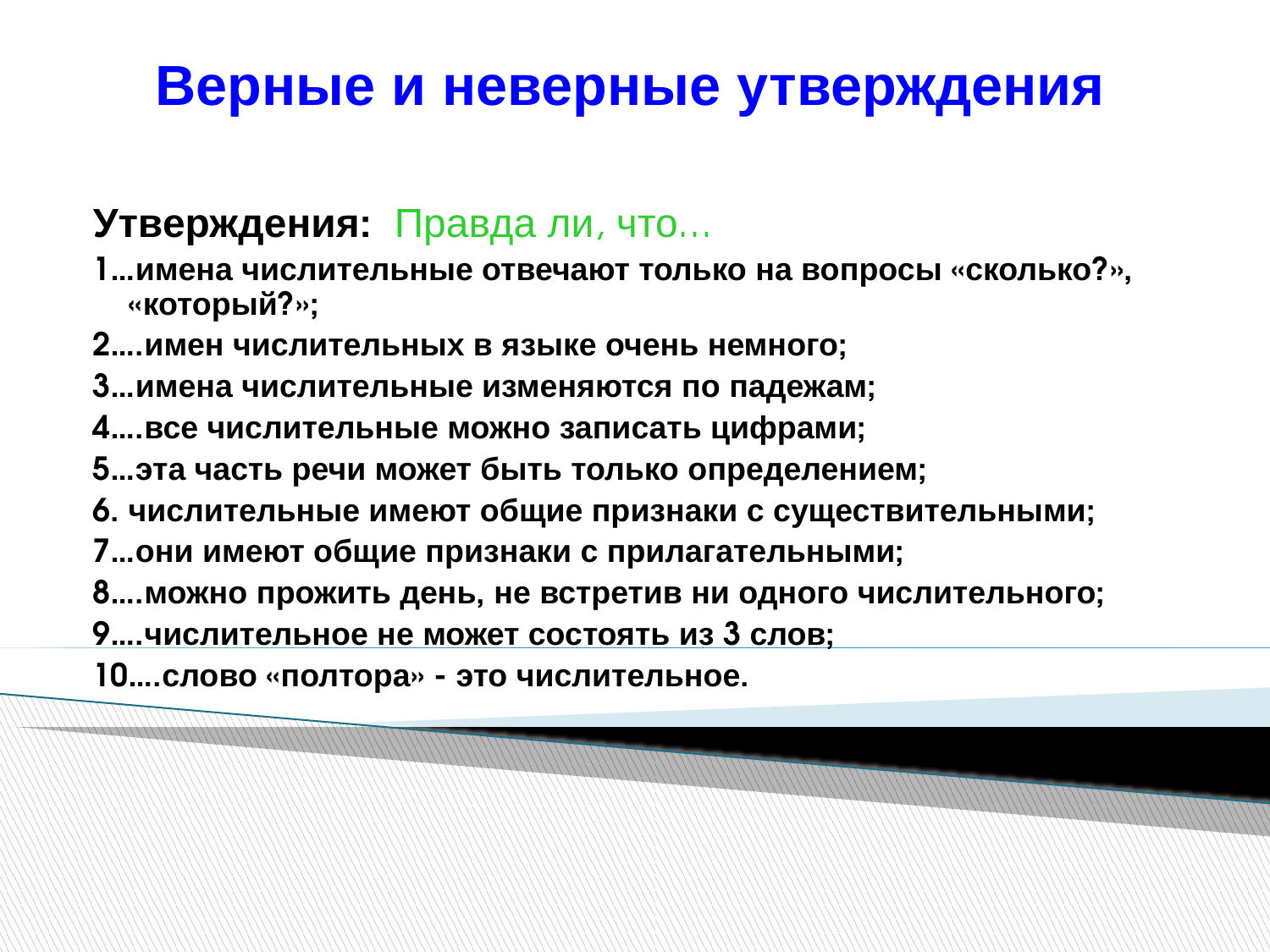

Верные и неверные утверждения
Утверждения:  Правда ли, что…
1…имена числительные отвечают только на вопросы «сколько?», «который?»;
2….имен числительных в языке очень немного;
3…имена числительные изменяются по падежам;
4….все числительные можно записать цифрами;
5…эта часть речи может быть только определением;
6. числительные имеют общие признаки с существительными;
7…они имеют общие признаки с прилагательными;
8….можно прожить день, не встретив ни одного числительного;
9….числительное не может состоять из 3 слов;
10….слово «полтора» - это числительное.